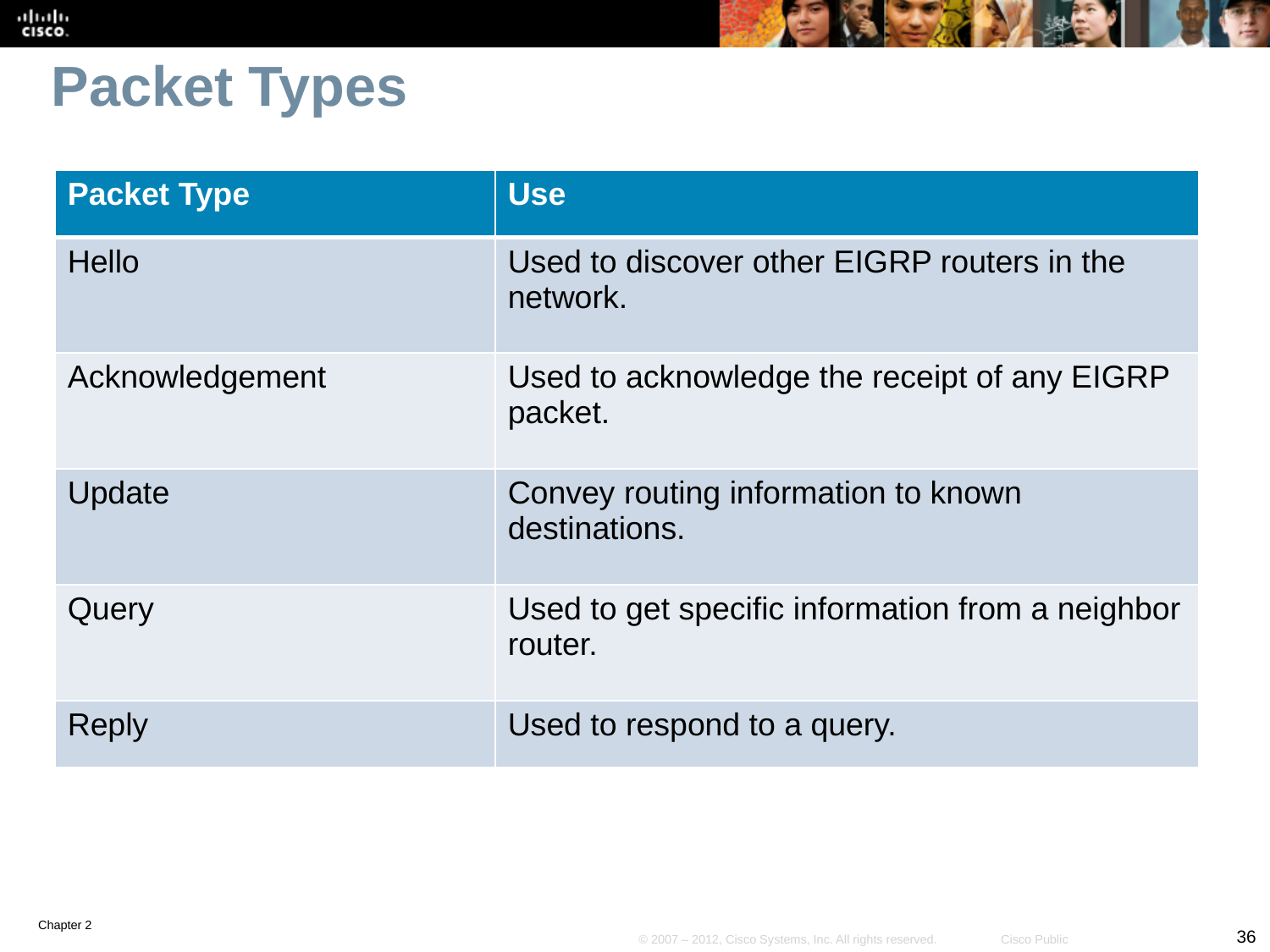

# Packet Types
| Packet Type | Use |
| --- | --- |
| Hello | Used to discover other EIGRP routers in the network. |
| Acknowledgement | Used to acknowledge the receipt of any EIGRP packet. |
| Update | Convey routing information to known destinations. |
| Query | Used to get specific information from a neighbor router. |
| Reply | Used to respond to a query. |